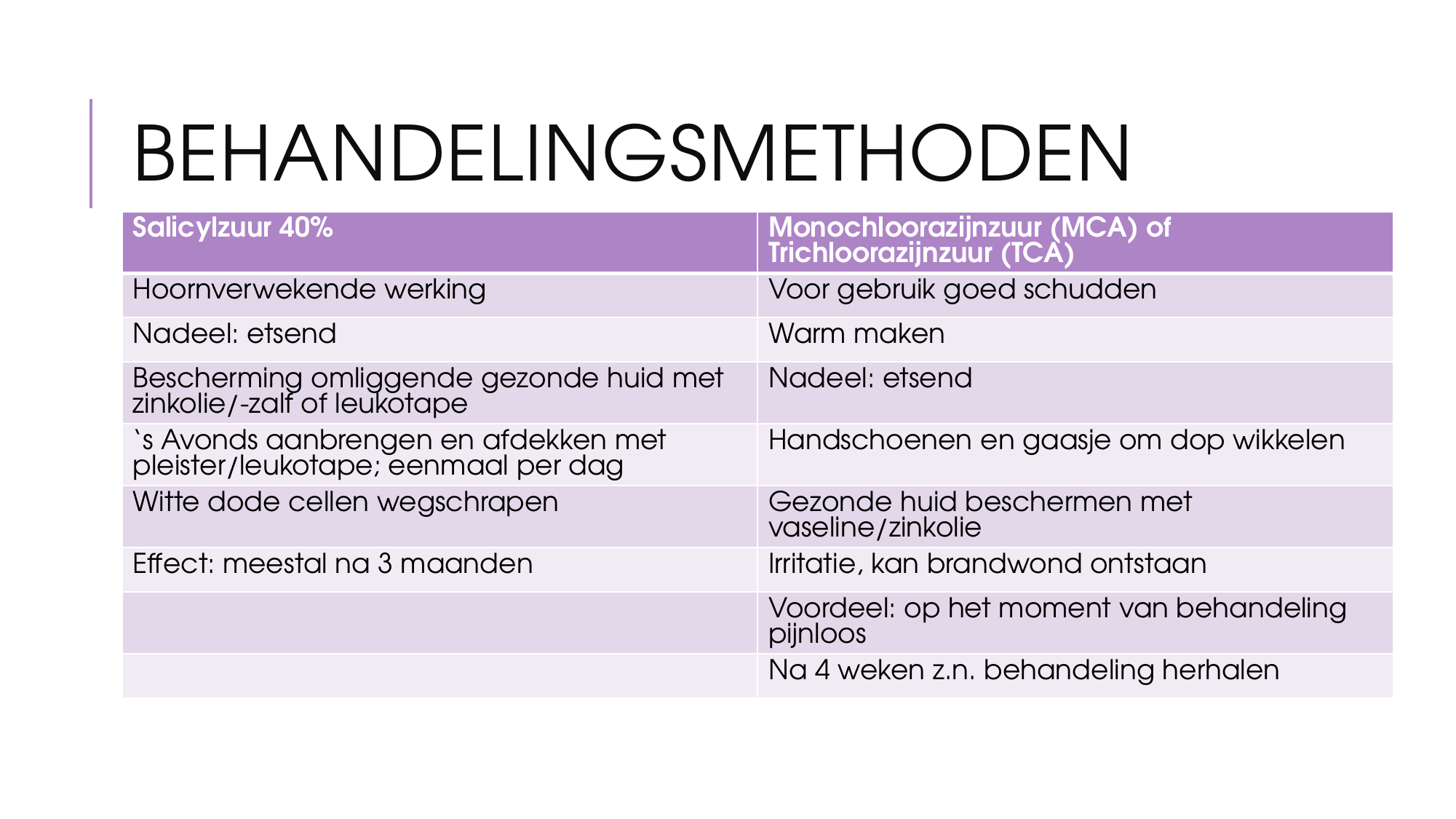

# Behandelingsmethoden
| Salicylzuur 40% | Monochloorazijnzuur (MCA) of Trichloorazijnzuur (TCA) |
| --- | --- |
| Hoornverwekende werking | Voor gebruik goed schudden |
| Nadeel: etsend | Warm maken |
| Bescherming omliggende gezonde huid met zinkolie/-zalf of leukotape | Nadeel: etsend |
| ‘s Avonds aanbrengen en afdekken met pleister/leukotape; eenmaal per dag | Handschoenen en gaasje om dop wikkelen |
| Witte dode cellen wegschrapen | Gezonde huid beschermen met vaseline/zinkolie |
| Effect: meestal na 3 maanden | Irritatie, kan brandwond ontstaan |
|  | Voordeel: op het moment van behandeling pijnloos |
|  | Na 4 weken z.n. behandeling herhalen |